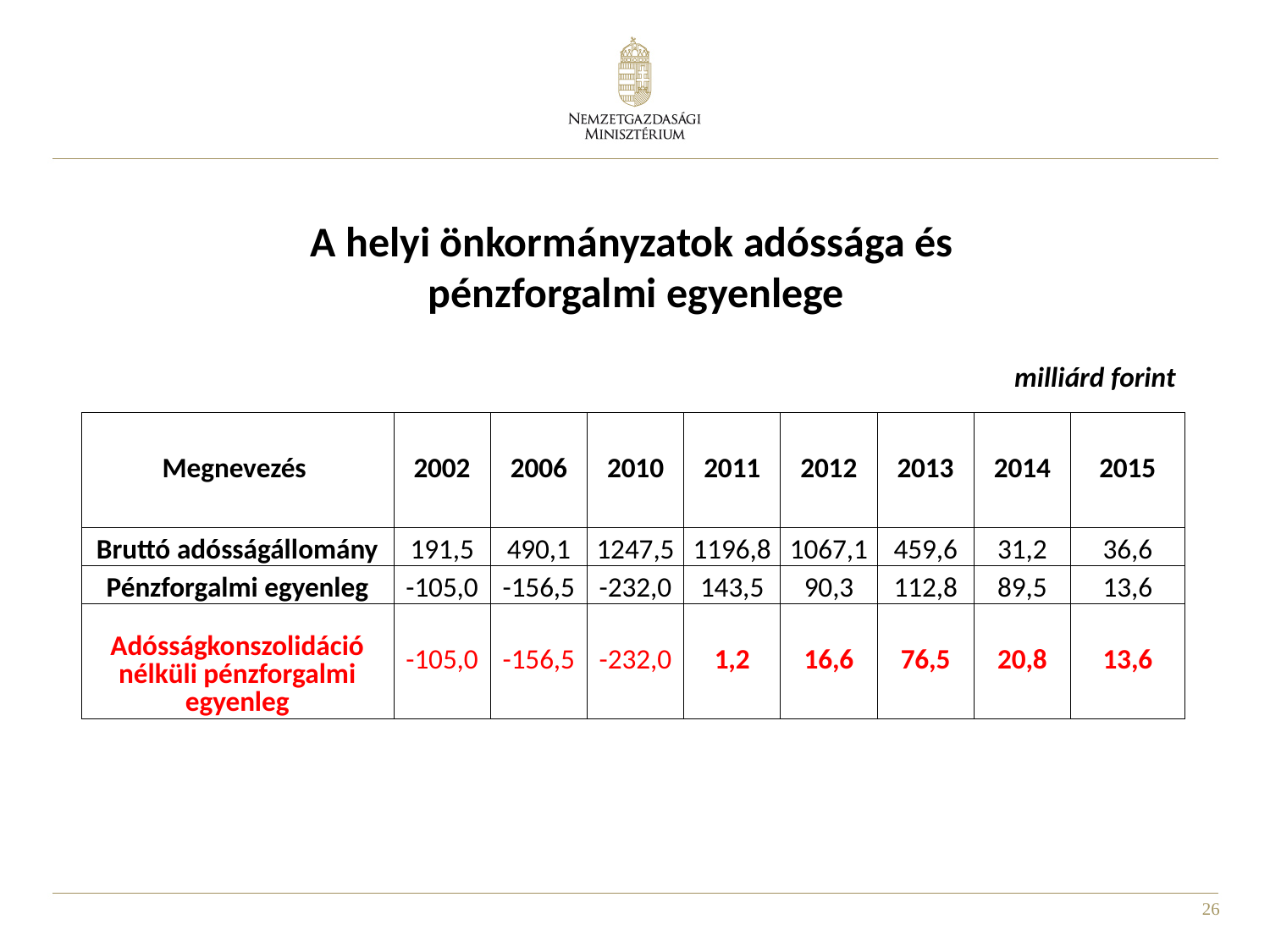

A helyi önkormányzatok adóssága és
pénzforgalmi egyenlege
| milliárd forint |
| --- |
| Megnevezés | 2002 | 2006 | 2010 | 2011 | 2012 | 2013 | 2014 | 2015 |
| --- | --- | --- | --- | --- | --- | --- | --- | --- |
| Bruttó adósságállomány | 191,5 | 490,1 | 1247,5 | 1196,8 | 1067,1 | 459,6 | 31,2 | 36,6 |
| Pénzforgalmi egyenleg | -105,0 | -156,5 | -232,0 | 143,5 | 90,3 | 112,8 | 89,5 | 13,6 |
| Adósságkonszolidáció nélküli pénzforgalmi egyenleg | -105,0 | -156,5 | -232,0 | 1,2 | 16,6 | 76,5 | 20,8 | 13,6 |
|  |  |  |  |  |  |  |  |  |